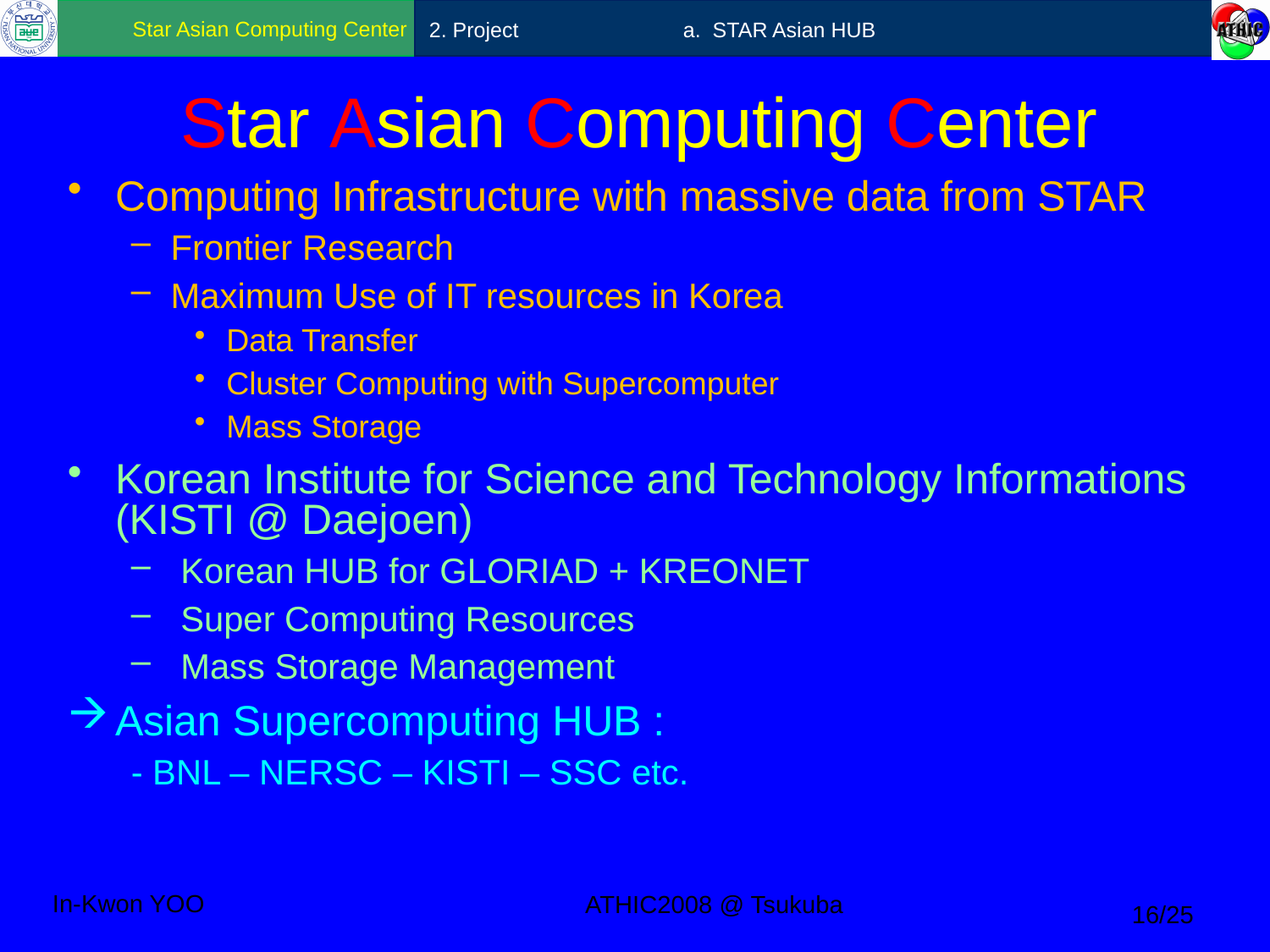

2. Project 		a.  STAR Asian HUB
# Star Asian Computing Center
Computing Infrastructure with massive data from STAR
Frontier Research
Maximum Use of IT resources in Korea
Data Transfer
Cluster Computing with Supercomputer
Mass Storage
Korean Institute for Science and Technology Informations (KISTI @ Daejoen)
 Korean HUB for GLORIAD + KREONET
 Super Computing Resources
 Mass Storage Management
Asian Supercomputing HUB :
- BNL – NERSC – KISTI – SSC etc.
In-Kwon YOO
ATHIC2008 @ Tsukuba
16/25